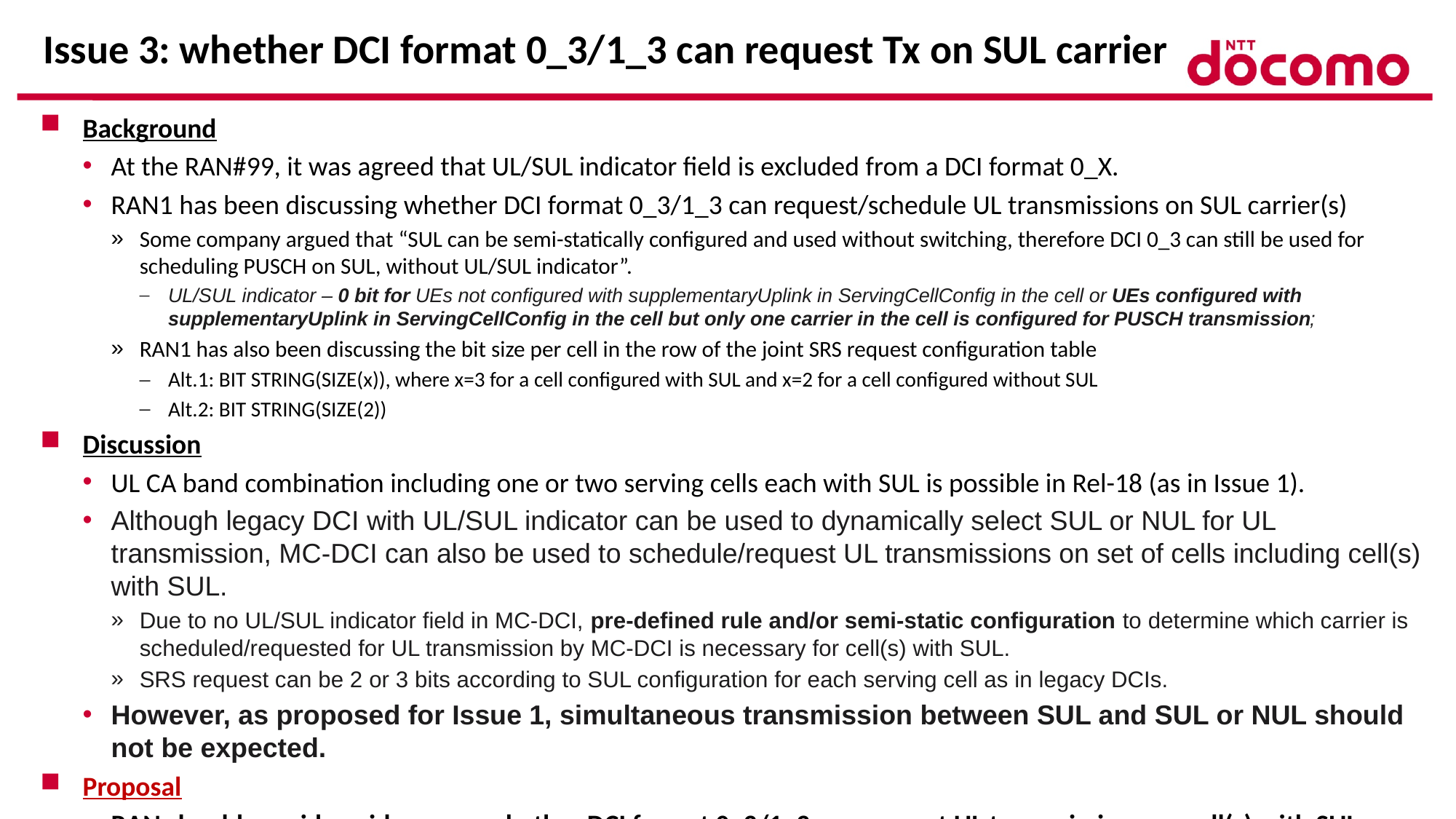

# Issue 3: whether DCI format 0_3/1_3 can request Tx on SUL carrier
Background
At the RAN#99, it was agreed that UL/SUL indicator field is excluded from a DCI format 0_X.
RAN1 has been discussing whether DCI format 0_3/1_3 can request/schedule UL transmissions on SUL carrier(s)
Some company argued that “SUL can be semi-statically configured and used without switching, therefore DCI 0_3 can still be used for scheduling PUSCH on SUL, without UL/SUL indicator”.
UL/SUL indicator – 0 bit for UEs not configured with supplementaryUplink in ServingCellConfig in the cell or UEs configured with supplementaryUplink in ServingCellConfig in the cell but only one carrier in the cell is configured for PUSCH transmission;
RAN1 has also been discussing the bit size per cell in the row of the joint SRS request configuration table
Alt.1: BIT STRING(SIZE(x)), where x=3 for a cell configured with SUL and x=2 for a cell configured without SUL
Alt.2: BIT STRING(SIZE(2))
Discussion
UL CA band combination including one or two serving cells each with SUL is possible in Rel-18 (as in Issue 1).
Although legacy DCI with UL/SUL indicator can be used to dynamically select SUL or NUL for UL transmission, MC-DCI can also be used to schedule/request UL transmissions on set of cells including cell(s) with SUL.
Due to no UL/SUL indicator field in MC-DCI, pre-defined rule and/or semi-static configuration to determine which carrier is scheduled/requested for UL transmission by MC-DCI is necessary for cell(s) with SUL.
SRS request can be 2 or 3 bits according to SUL configuration for each serving cell as in legacy DCIs.
However, as proposed for Issue 1, simultaneous transmission between SUL and SUL or NUL should not be expected.
Proposal
RAN should provide guidance on whether DCI format 0_3/1_3 can request UL transmissions on cell(s) with SUL.